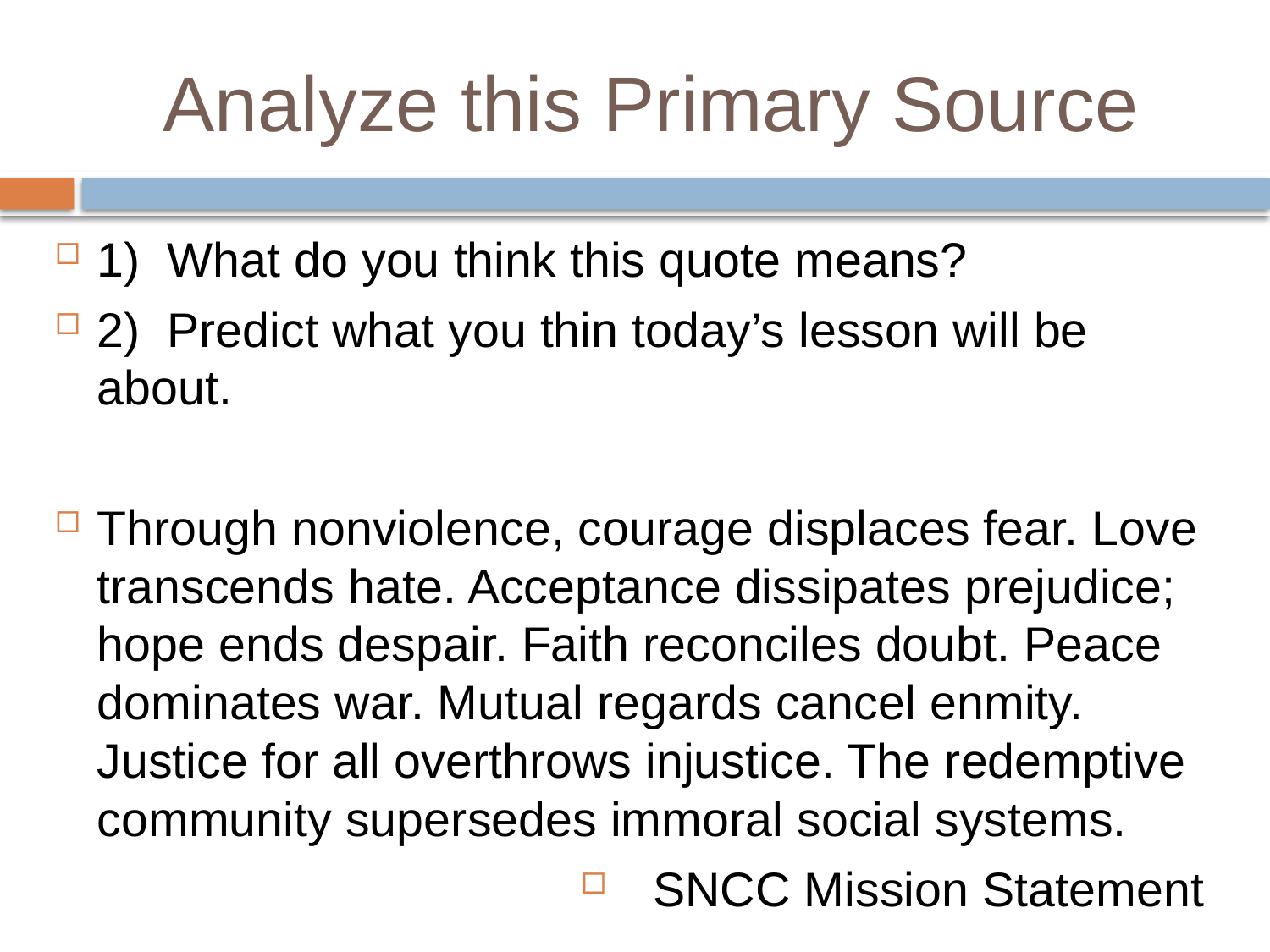

# Analyze this Primary Source
1)  What do you think this quote means?
2)  Predict what you thin today’s lesson will be about.

Through nonviolence, courage displaces fear. Love transcends hate. Acceptance dissipates prejudice; hope ends despair. Faith reconciles doubt. Peace dominates war. Mutual regards cancel enmity. Justice for all overthrows injustice. The redemptive community supersedes immoral social systems.
SNCC Mission Statement